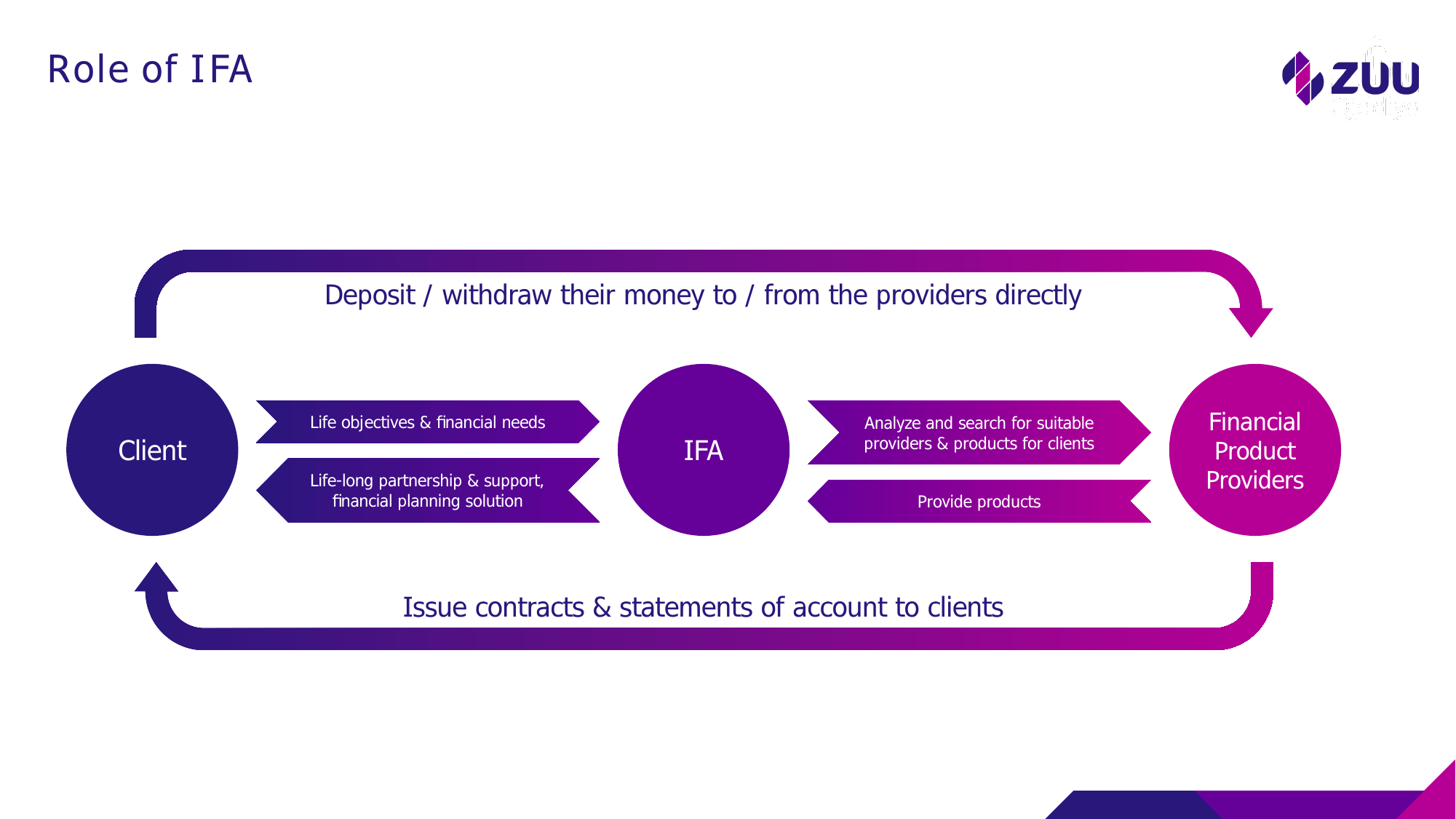

# Role of IFA

Deposit / withdraw their money to / from the providers directly
Client
IFA
Financial Product Providers
Life objectives & financial needs
Analyze and search for suitable providers & products for clients
Life-long partnership & support, financial planning solution
Provide products

Issue contracts & statements of account to clients